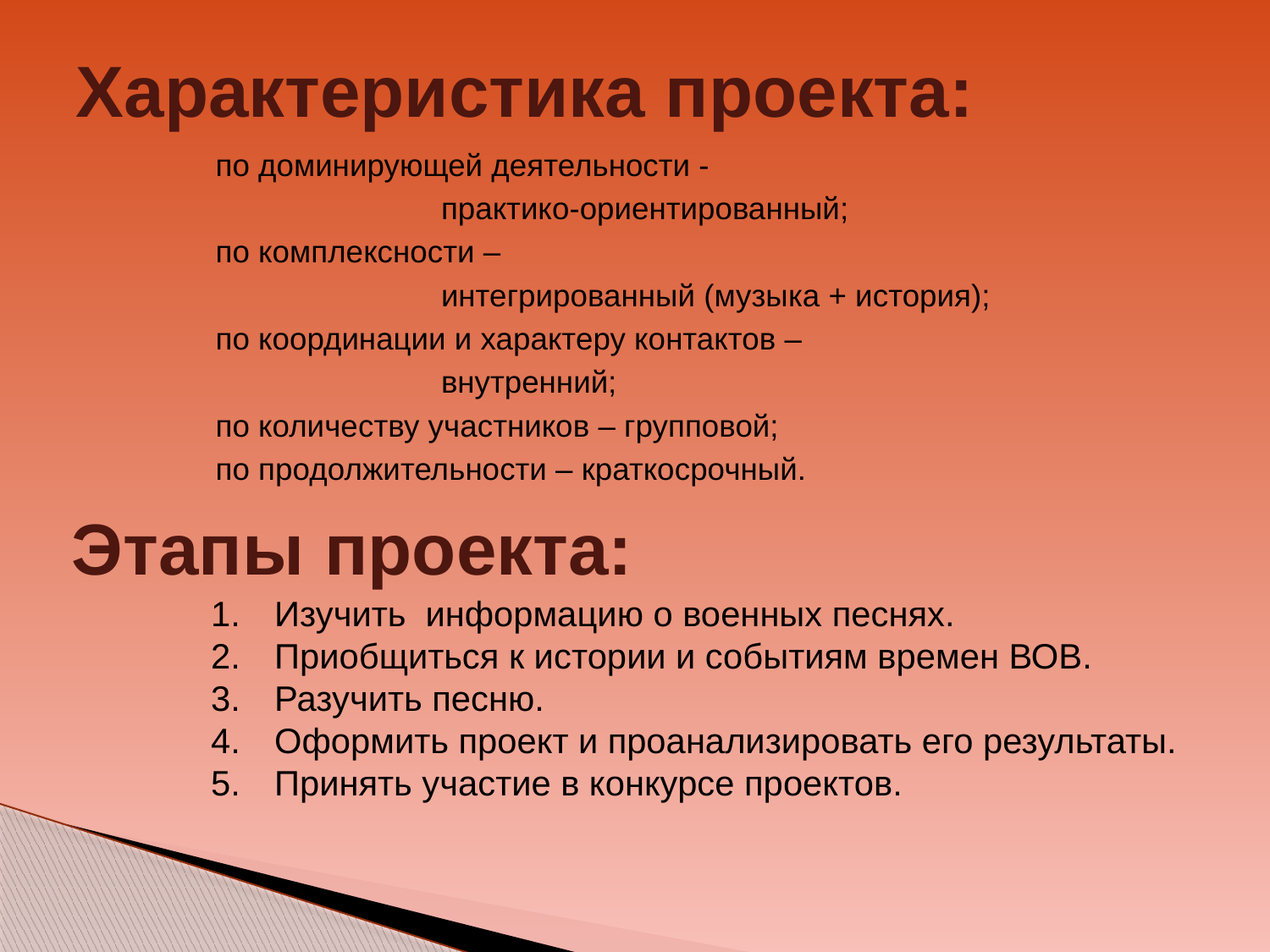

# Характеристика проекта:
по доминирующей деятельности -
                          практико-ориентированный;
по комплексности –
                          интегрированный (музыка + история);
по координации и характеру контактов –
                          внутренний;
по количеству участников – групповой;
по продолжительности – краткосрочный.

Этапы проекта:
Изучить  информацию о военных песнях.
Приобщиться к истории и событиям времен ВОВ.
Разучить песню.
Оформить проект и проанализировать его результаты.
Принять участие в конкурсе проектов.